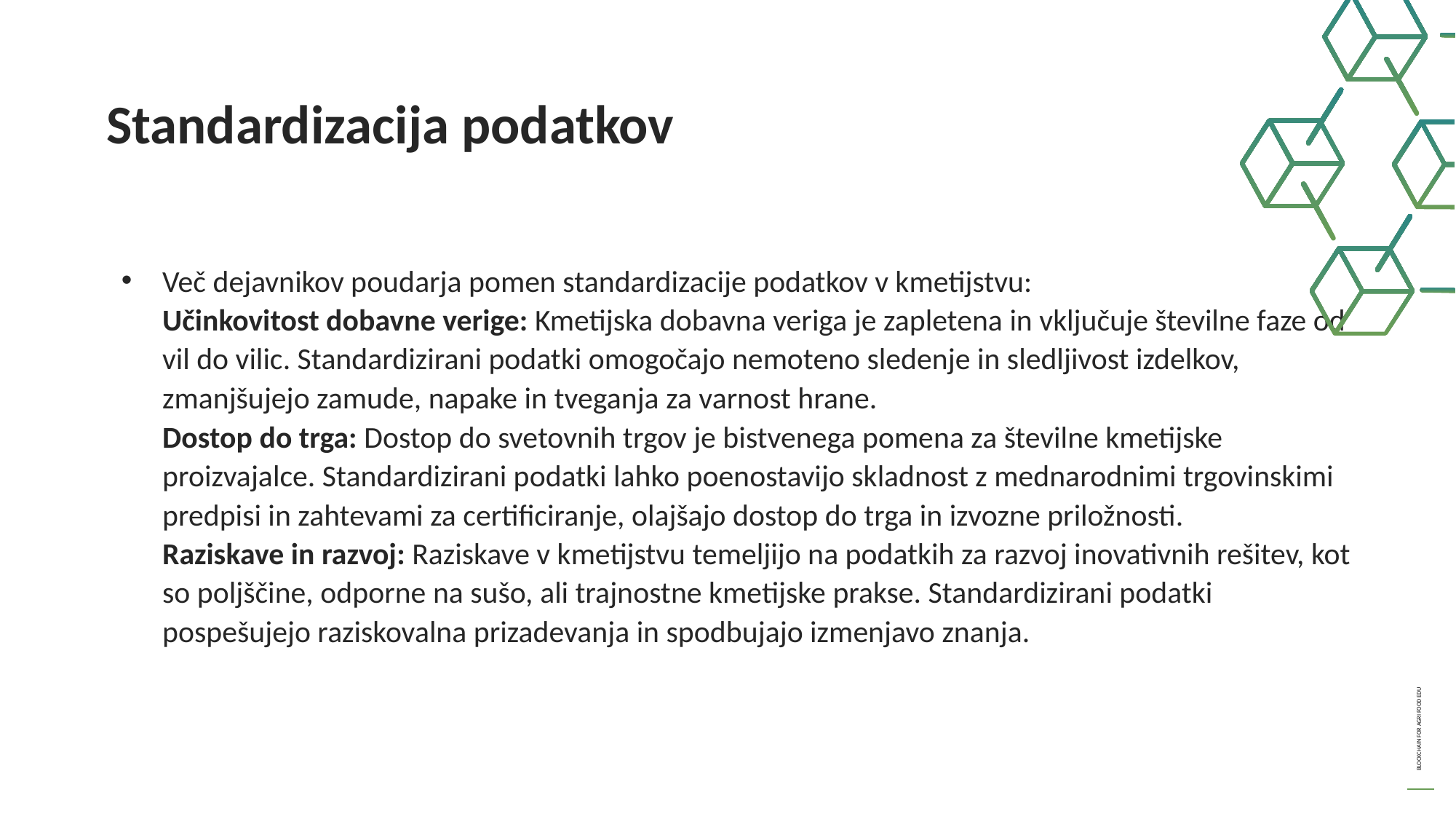

Standardizacija podatkov
Več dejavnikov poudarja pomen standardizacije podatkov v kmetijstvu:
Učinkovitost dobavne verige: Kmetijska dobavna veriga je zapletena in vključuje številne faze od vil do vilic. Standardizirani podatki omogočajo nemoteno sledenje in sledljivost izdelkov, zmanjšujejo zamude, napake in tveganja za varnost hrane.
Dostop do trga: Dostop do svetovnih trgov je bistvenega pomena za številne kmetijske proizvajalce. Standardizirani podatki lahko poenostavijo skladnost z mednarodnimi trgovinskimi predpisi in zahtevami za certificiranje, olajšajo dostop do trga in izvozne priložnosti.
Raziskave in razvoj: Raziskave v kmetijstvu temeljijo na podatkih za razvoj inovativnih rešitev, kot so poljščine, odporne na sušo, ali trajnostne kmetijske prakse. Standardizirani podatki pospešujejo raziskovalna prizadevanja in spodbujajo izmenjavo znanja.